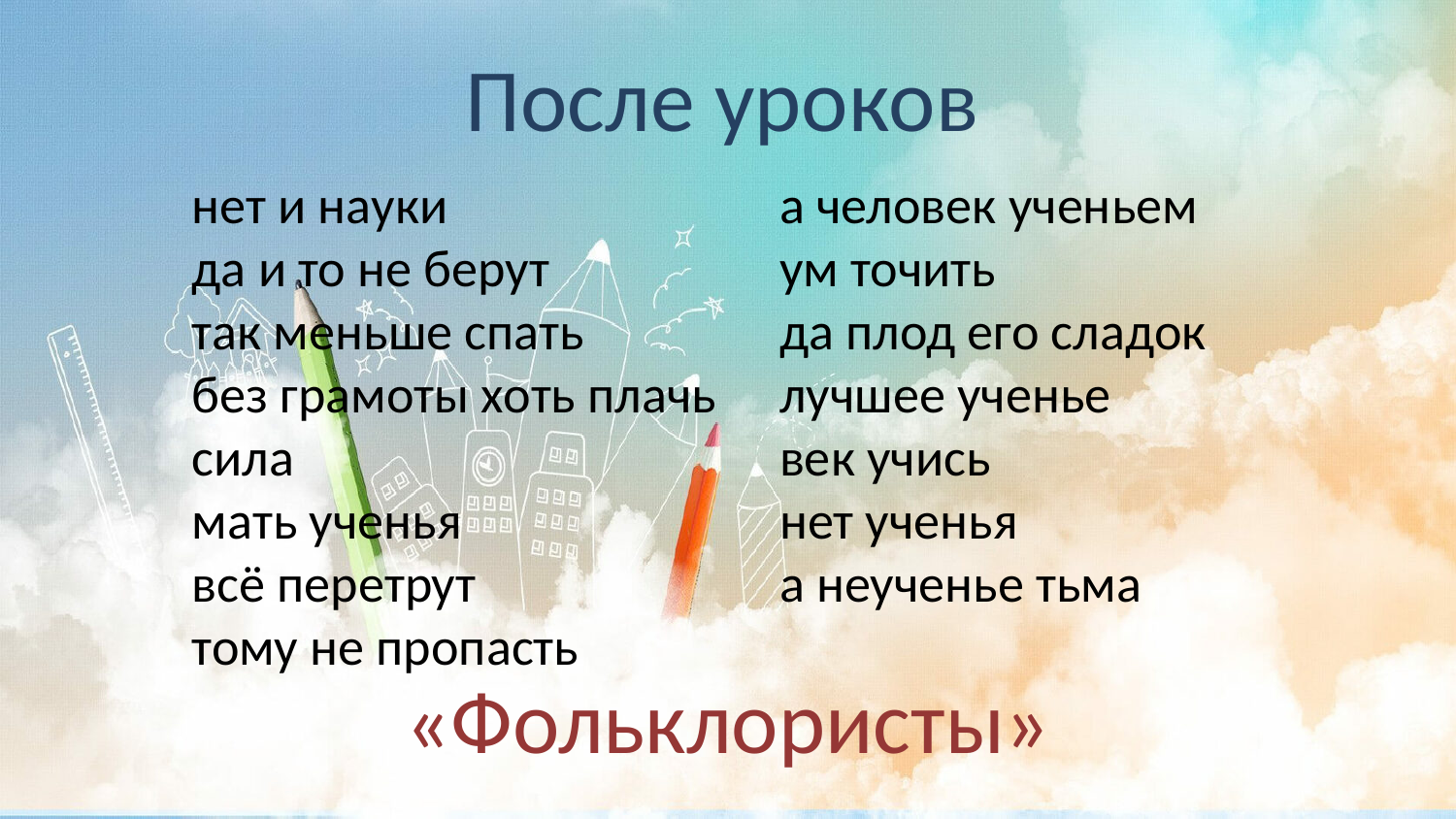

После уроков
нет и науки
да и то не берут
так меньше спать
без грамоты хоть плачь
сила
мать ученья
всё перетрут
тому не пропасть

а человек ученьем
ум точить
да плод его сладок
лучшее ученье
век учись
нет ученья
а неученье тьма
# «Фольклористы»